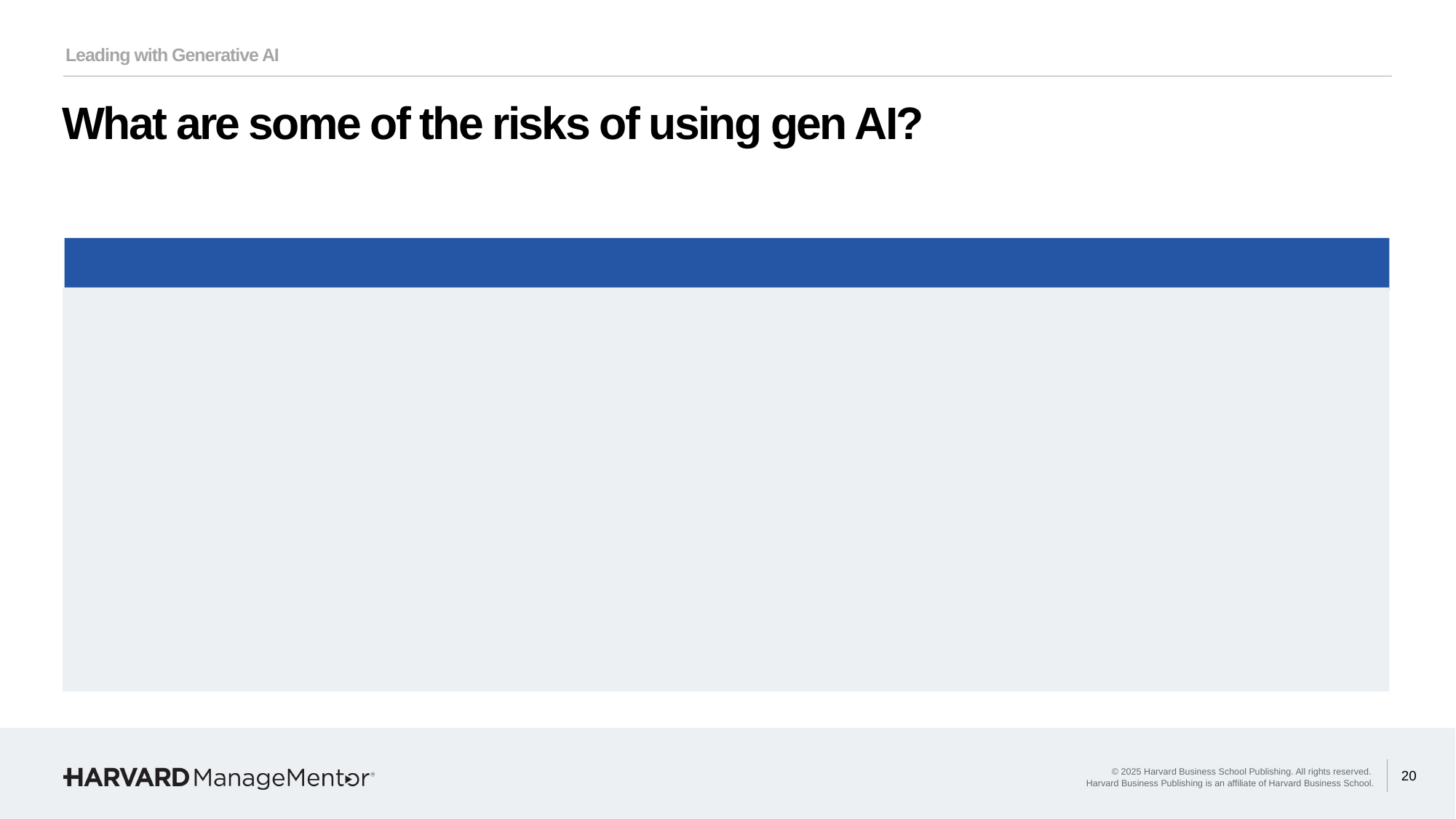

# What are some of the risks of using gen AI?